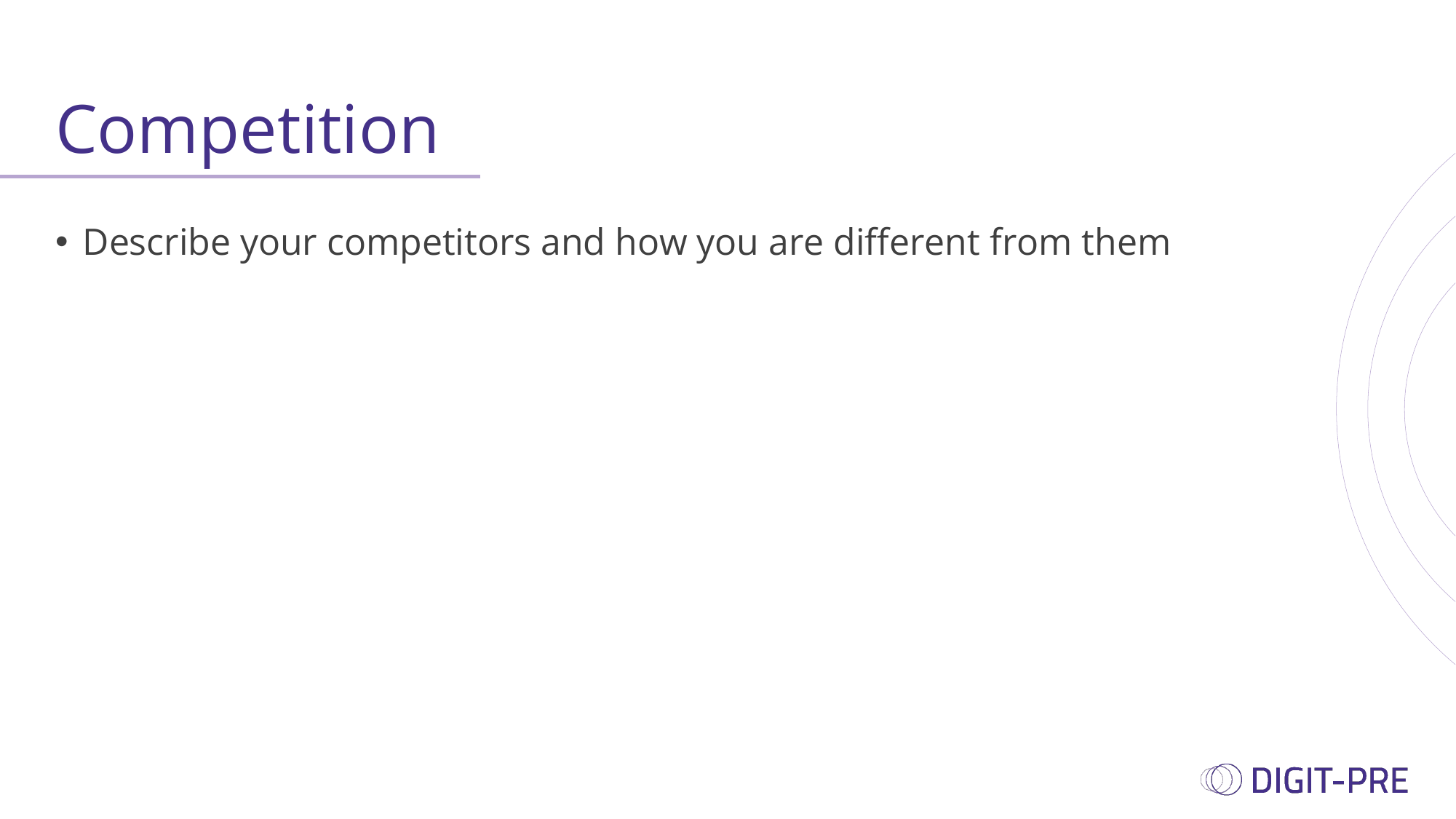

# Competition
Describe your competitors and how you are different from them